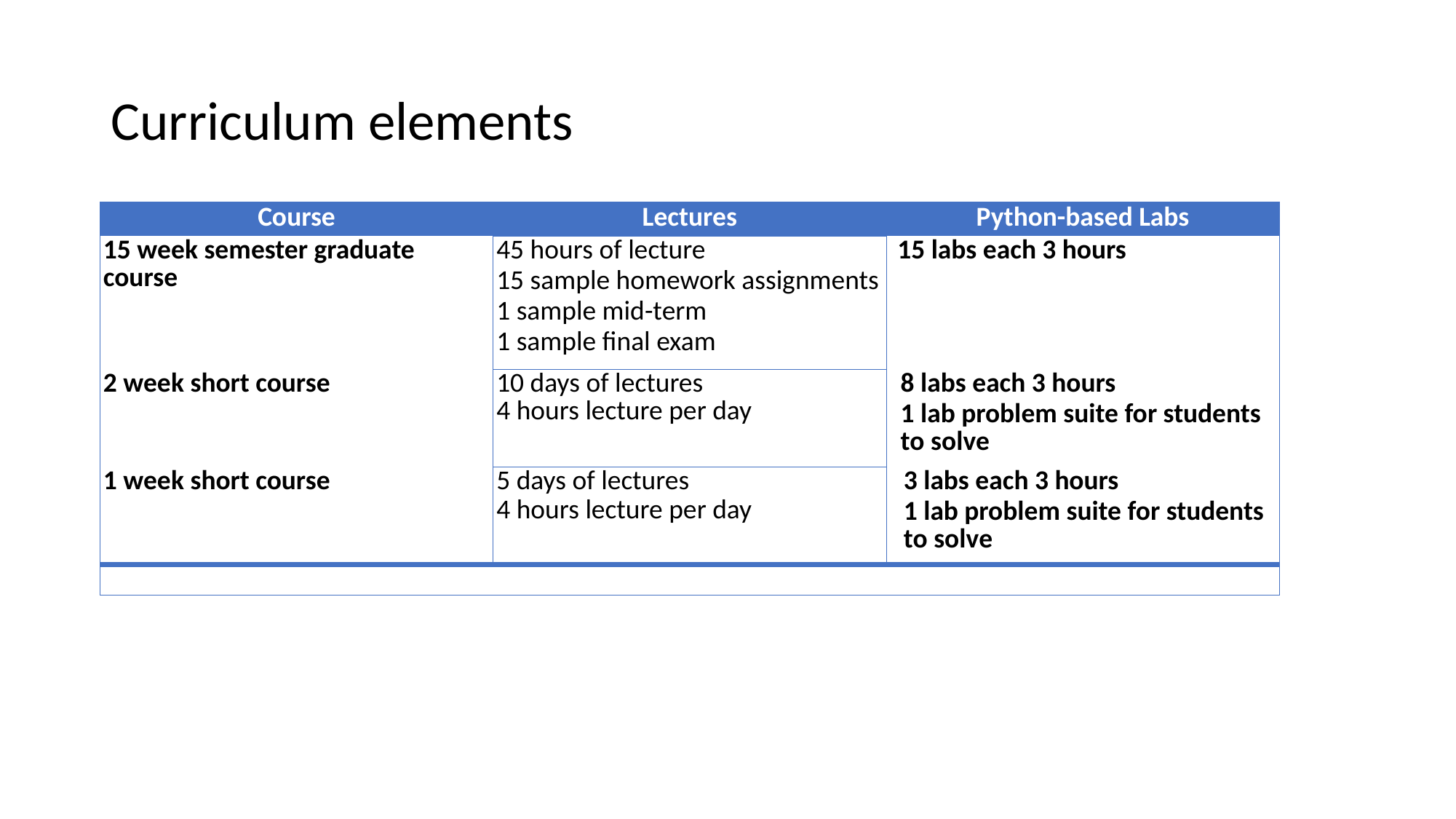

# Curriculum elements
| Course | Lectures | Python-based Labs |
| --- | --- | --- |
| 15 week semester graduate course | 45 hours of lecture 15 sample homework assignments 1 sample mid-term 1 sample final exam | 15 labs each 3 hours |
| 2 week short course | 10 days of lectures 4 hours lecture per day | 8 labs each 3 hours 1 lab problem suite for students to solve |
| 1 week short course | 5 days of lectures 4 hours lecture per day | 3 labs each 3 hours 1 lab problem suite for students to solve |
|  |  |  |